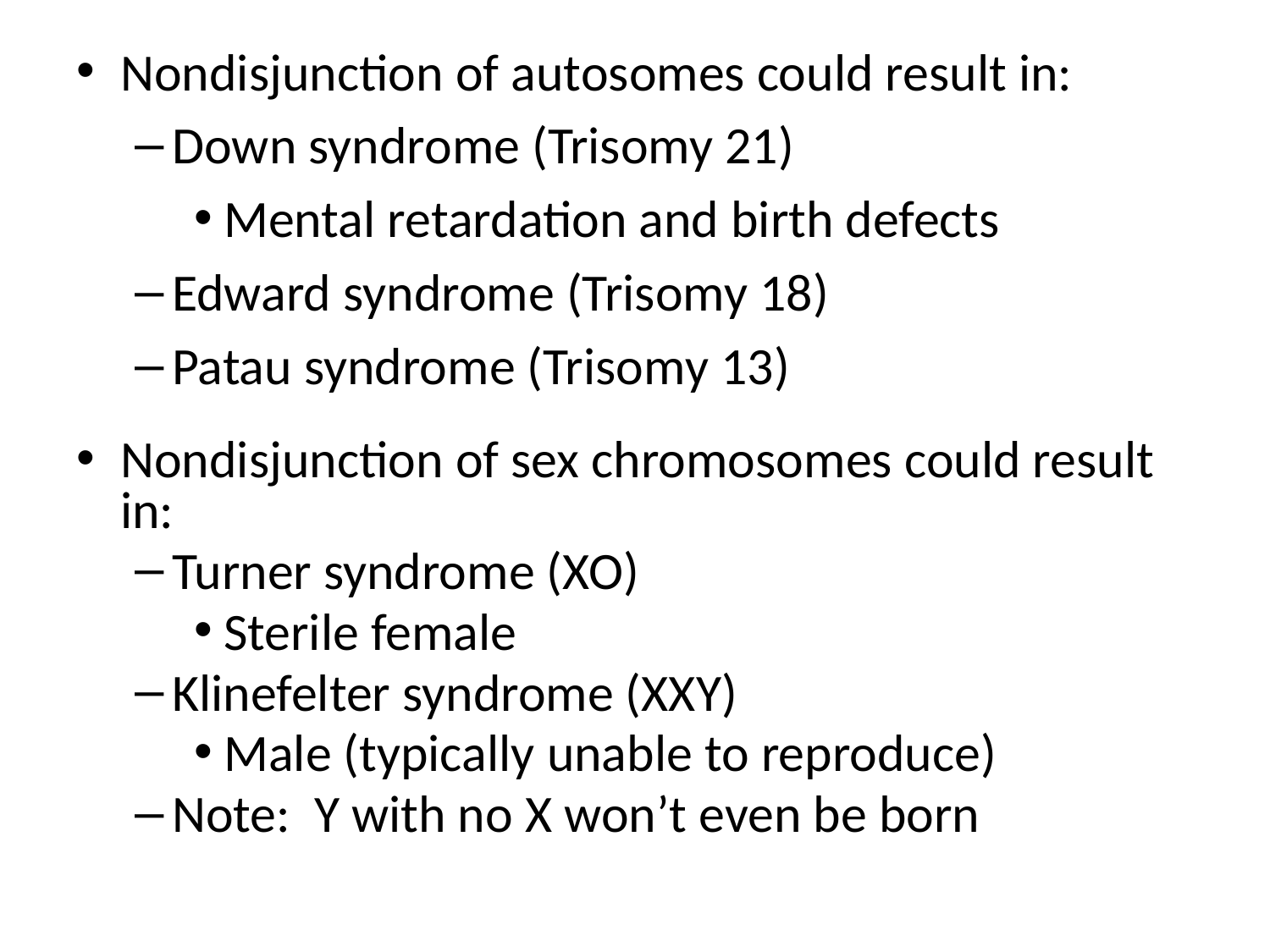

Nondisjunction of autosomes could result in:
Down syndrome (Trisomy 21)
Mental retardation and birth defects
Edward syndrome (Trisomy 18)
Patau syndrome (Trisomy 13)

Nondisjunction of sex chromosomes could result in:
Turner syndrome (XO)
Sterile female
Klinefelter syndrome (XXY)
Male (typically unable to reproduce)
Note:  Y with no X won’t even be born